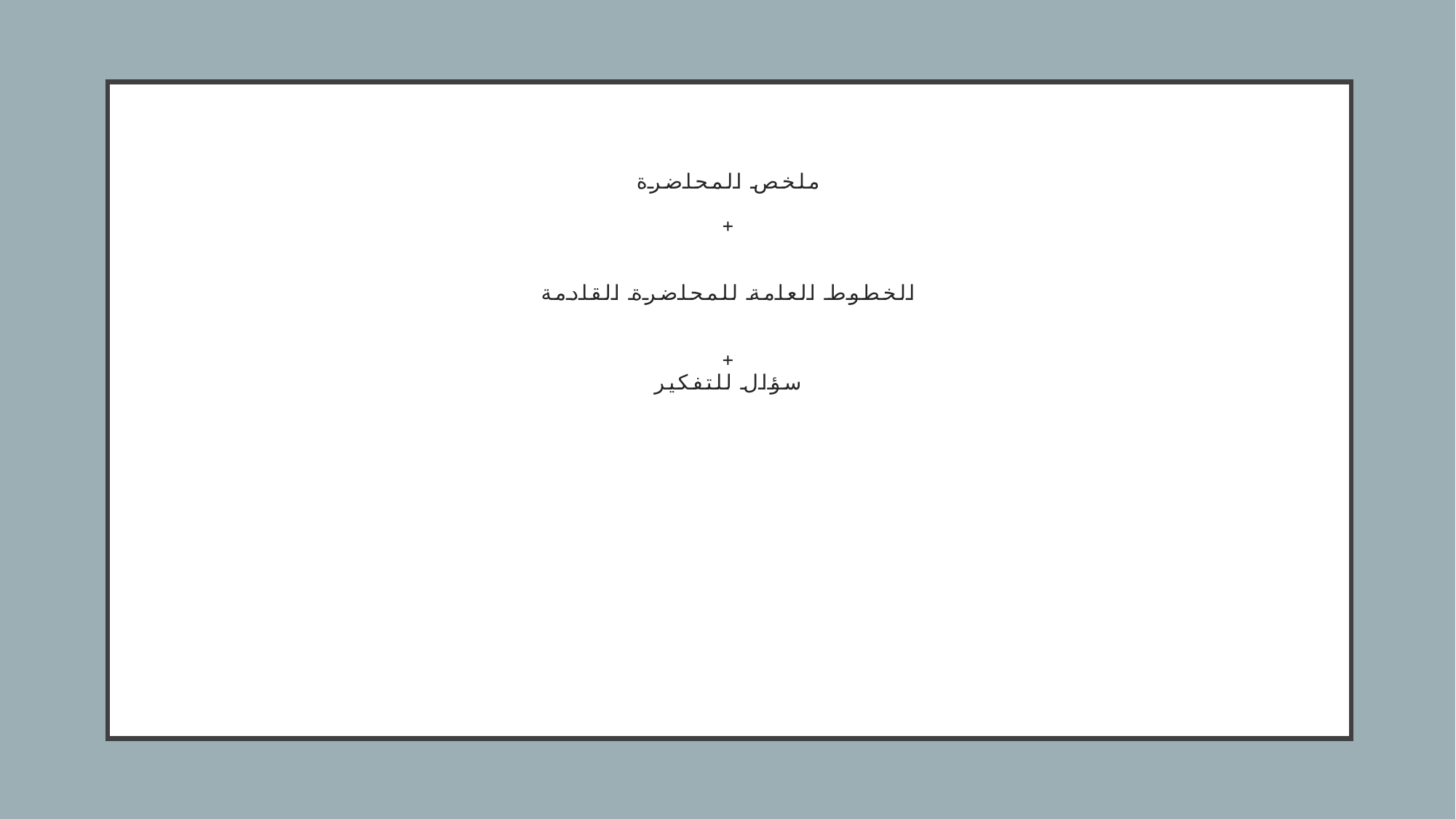

# ملخص المحاضرة + الخطوط العامة للمحاضرة القادمة + سؤال للتفكير